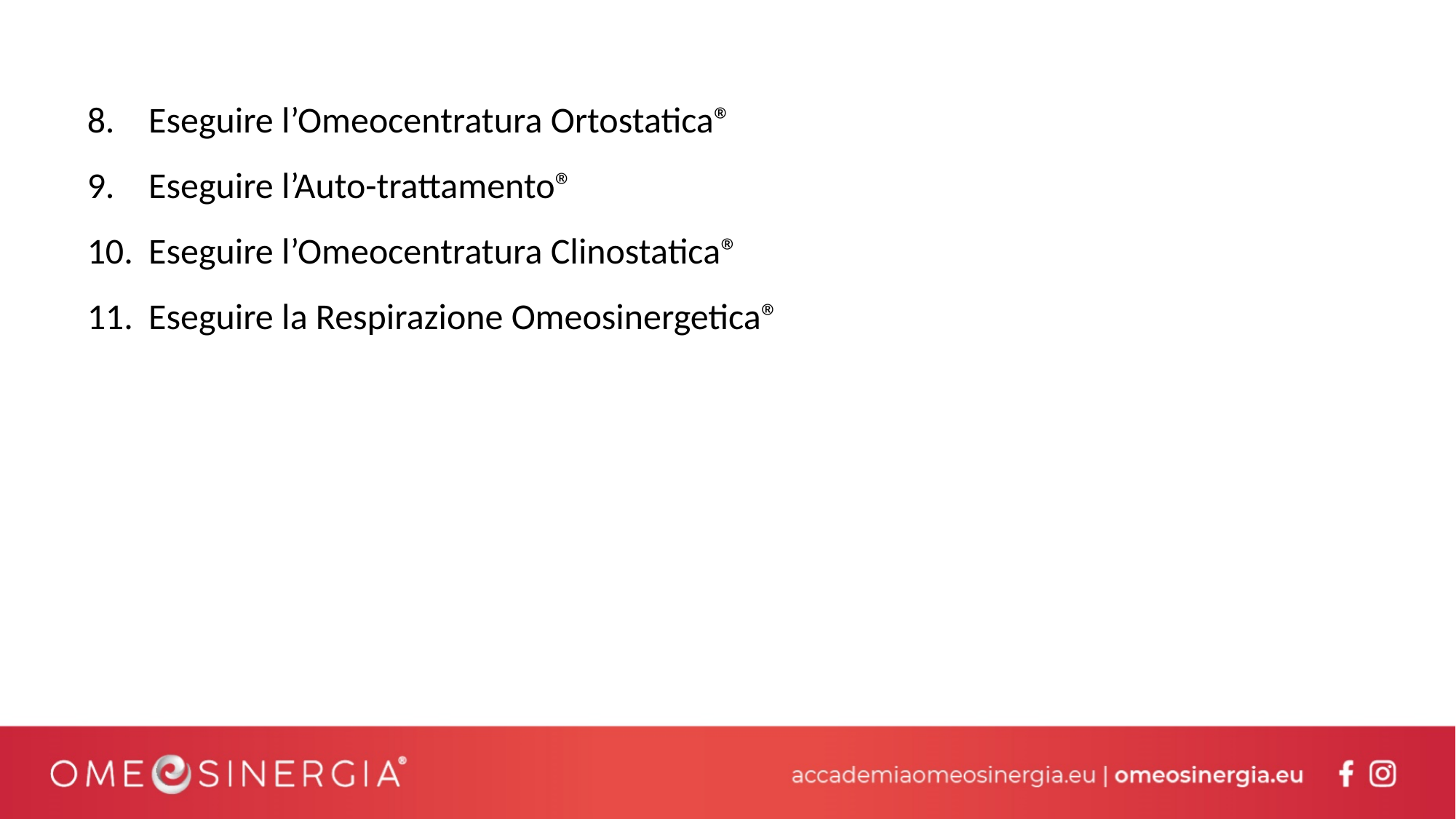

Eseguire l’Omeocentratura Ortostatica®
Eseguire l’Auto-trattamento®
Eseguire l’Omeocentratura Clinostatica®
Eseguire la Respirazione Omeosinergetica®